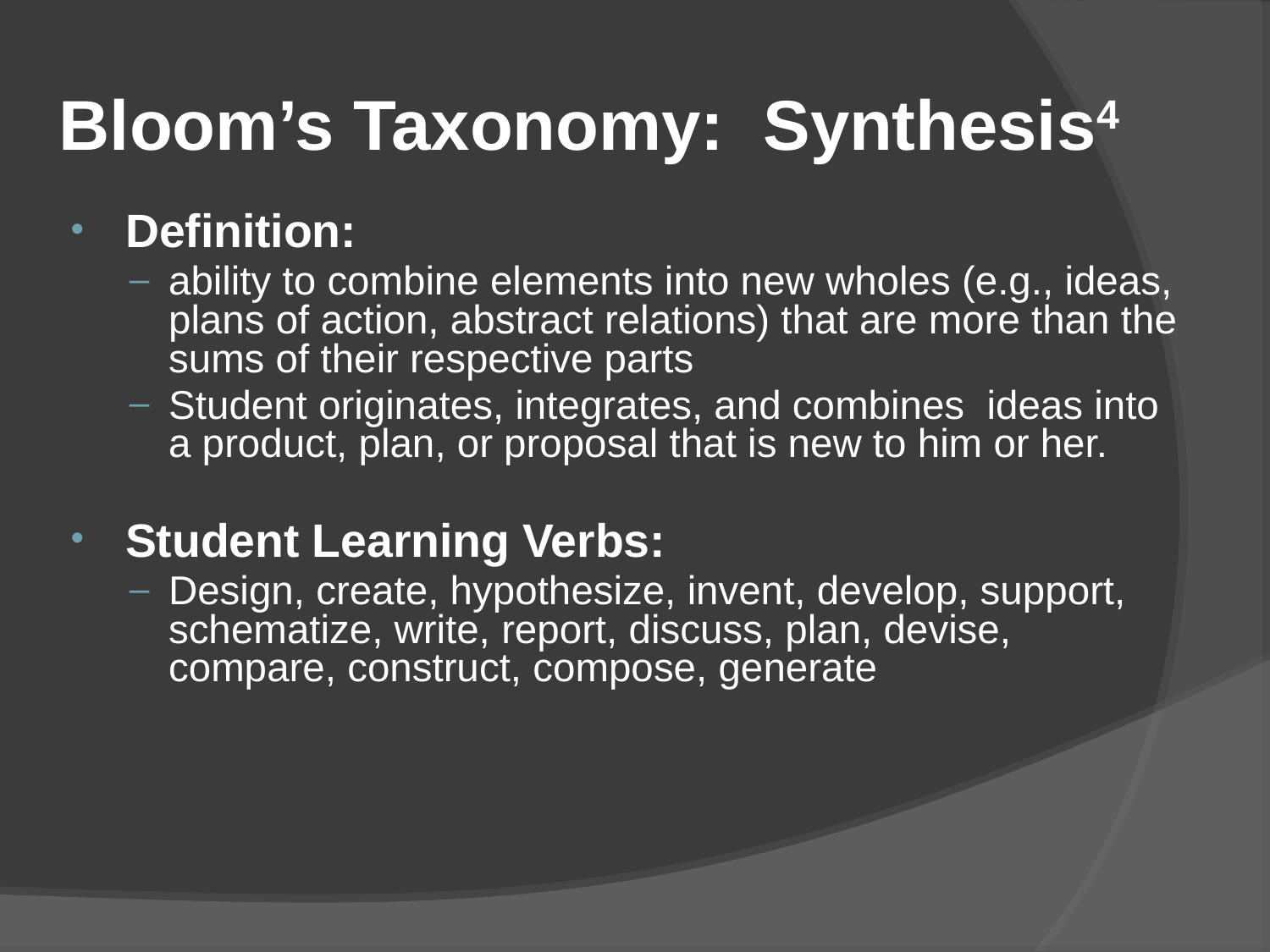

# Bloom’s Taxonomy:  Synthesis4

Definition:
ability to combine elements into new wholes (e.g., ideas, plans of action, abstract relations) that are more than the sums of their respective parts
Student originates, integrates, and combines  ideas into a product, plan, or proposal that is new to him or her.

Student Learning Verbs:
Design, create, hypothesize, invent, develop, support, schematize, write, report, discuss, plan, devise, compare, construct, compose, generate